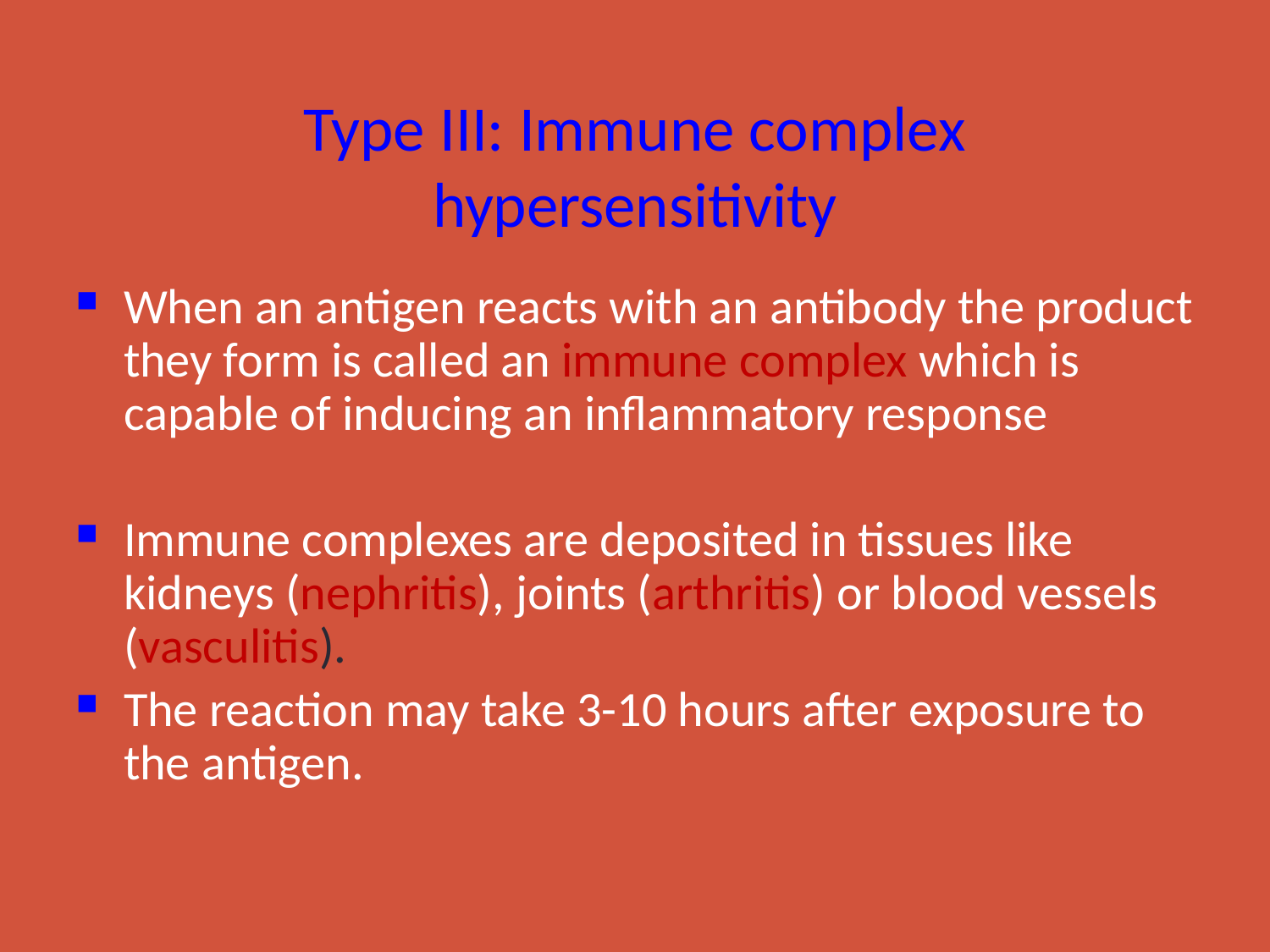

Type III: Immune complex hypersensitivity
When an antigen reacts with an antibody the product they form is called an immune complex which is capable of inducing an inflammatory response

Immune complexes are deposited in tissues like kidneys (nephritis), joints (arthritis) or blood vessels (vasculitis).
The reaction may take 3-10 hours after exposure to the antigen.